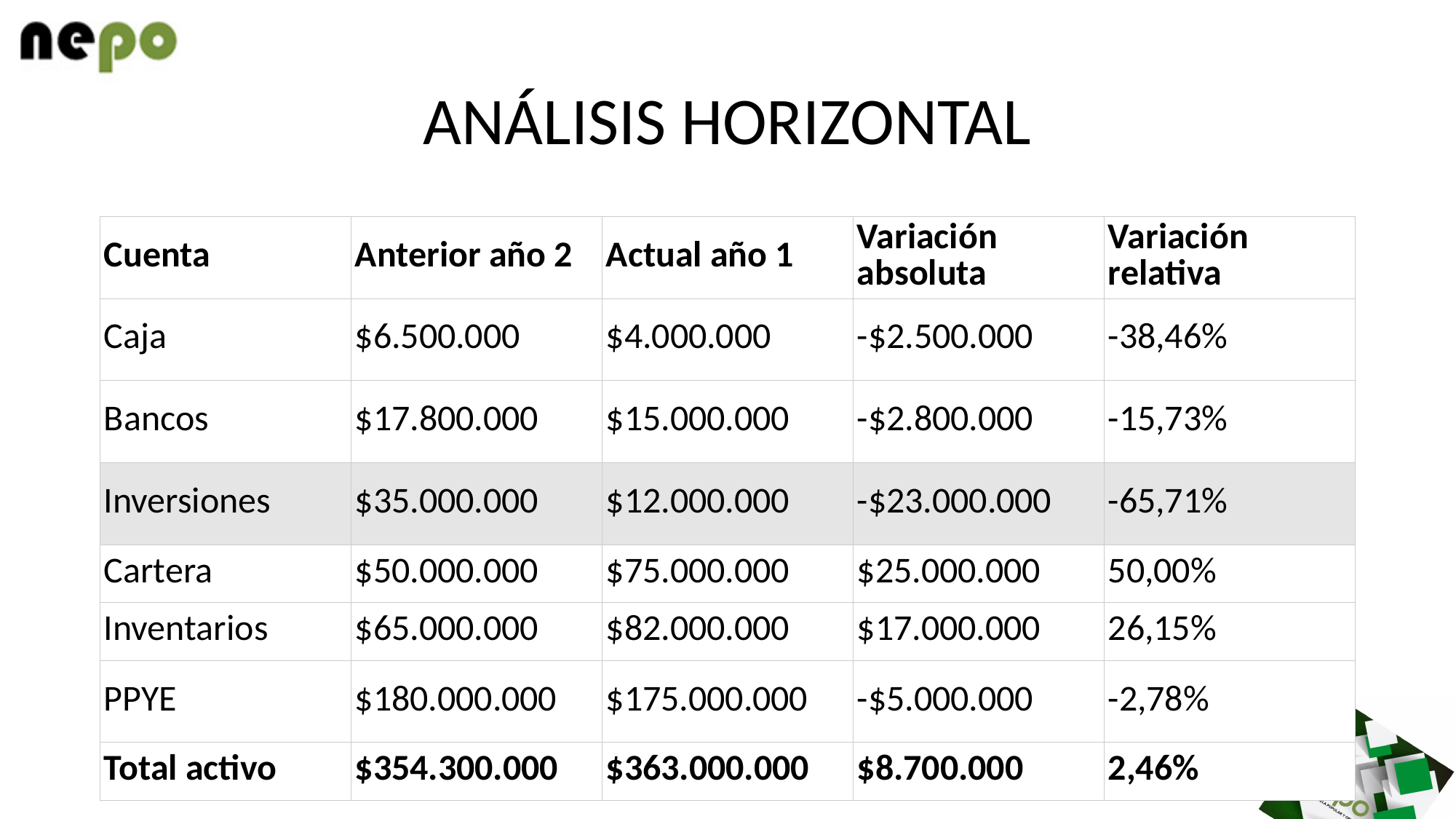

# ANÁLISIS HORIZONTAL
| Cuenta | Anterior año 2 | Actual año 1 | Variación absoluta | Variación relativa |
| --- | --- | --- | --- | --- |
| Caja | $6.500.000 | $4.000.000 | -$2.500.000 | -38,46% |
| Bancos | $17.800.000 | $15.000.000 | -$2.800.000 | -15,73% |
| Inversiones | $35.000.000 | $12.000.000 | -$23.000.000 | -65,71% |
| Cartera | $50.000.000 | $75.000.000 | $25.000.000 | 50,00% |
| Inventarios | $65.000.000 | $82.000.000 | $17.000.000 | 26,15% |
| PPYE | $180.000.000 | $175.000.000 | -$5.000.000 | -2,78% |
| Total activo | $354.300.000 | $363.000.000 | $8.700.000 | 2,46% |